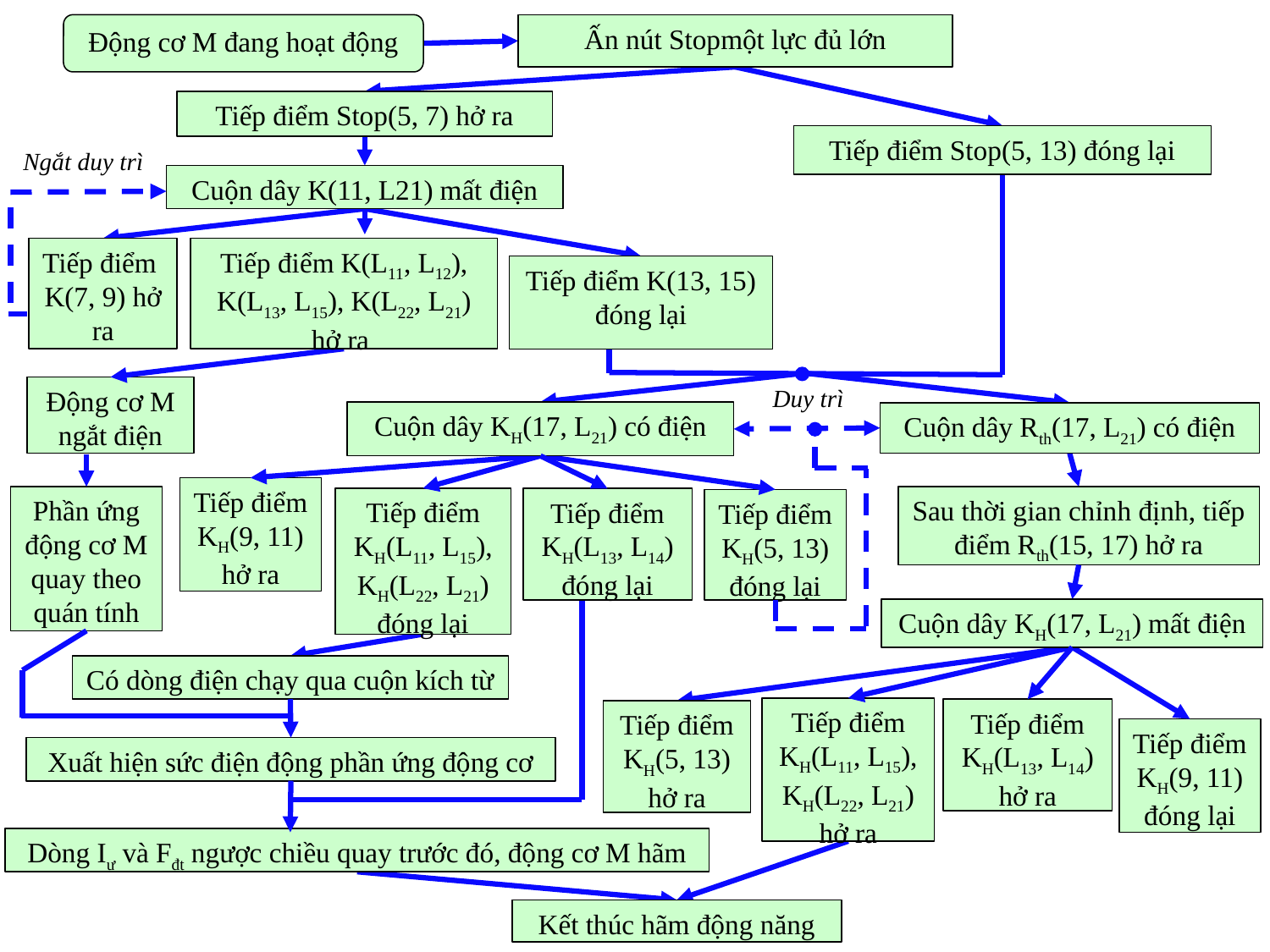

Động cơ M đang hoạt động
Ấn nút Stopmột lực đủ lớn
Tiếp điểm Stop(5, 7) hở ra
Tiếp điểm Stop(5, 13) đóng lại
Ngắt duy trì
Cuộn dây K(11, L21) mất điện
Tiếp điểm K(L11, L12), K(L13, L15), K(L22, L21)
hở ra
Tiếp điểm
K(7, 9) hở ra
Tiếp điểm K(13, 15) đóng lại

Duy trì
Động cơ M ngắt điện
Cuộn dây KH(17, L21) có điện
Cuộn dây Rth(17, L21) có điện

Tiếp điểm
KH(9, 11)
hở ra
Sau thời gian chỉnh định, tiếp điểm Rth(15, 17) hở ra
Phần ứng động cơ M quay theo quán tính
Tiếp điểm KH(L11, L15),
KH(L22, L21) đóng lại
Tiếp điểm KH(L13, L14) đóng lại
Tiếp điểm
KH(5, 13)
đóng lại
Cuộn dây KH(17, L21) mất điện
Có dòng điện chạy qua cuộn kích từ
Tiếp điểm KH(L11, L15),
KH(L22, L21) hở ra
Tiếp điểm KH(L13, L14) hở ra
Tiếp điểm KH(5, 13) hở ra
Tiếp điểm
KH(9, 11)
đóng lại
Xuất hiện sức điện động phần ứng động cơ
Dòng Iư và Fđt ngược chiều quay trước đó, động cơ M hãm
Kết thúc hãm động năng